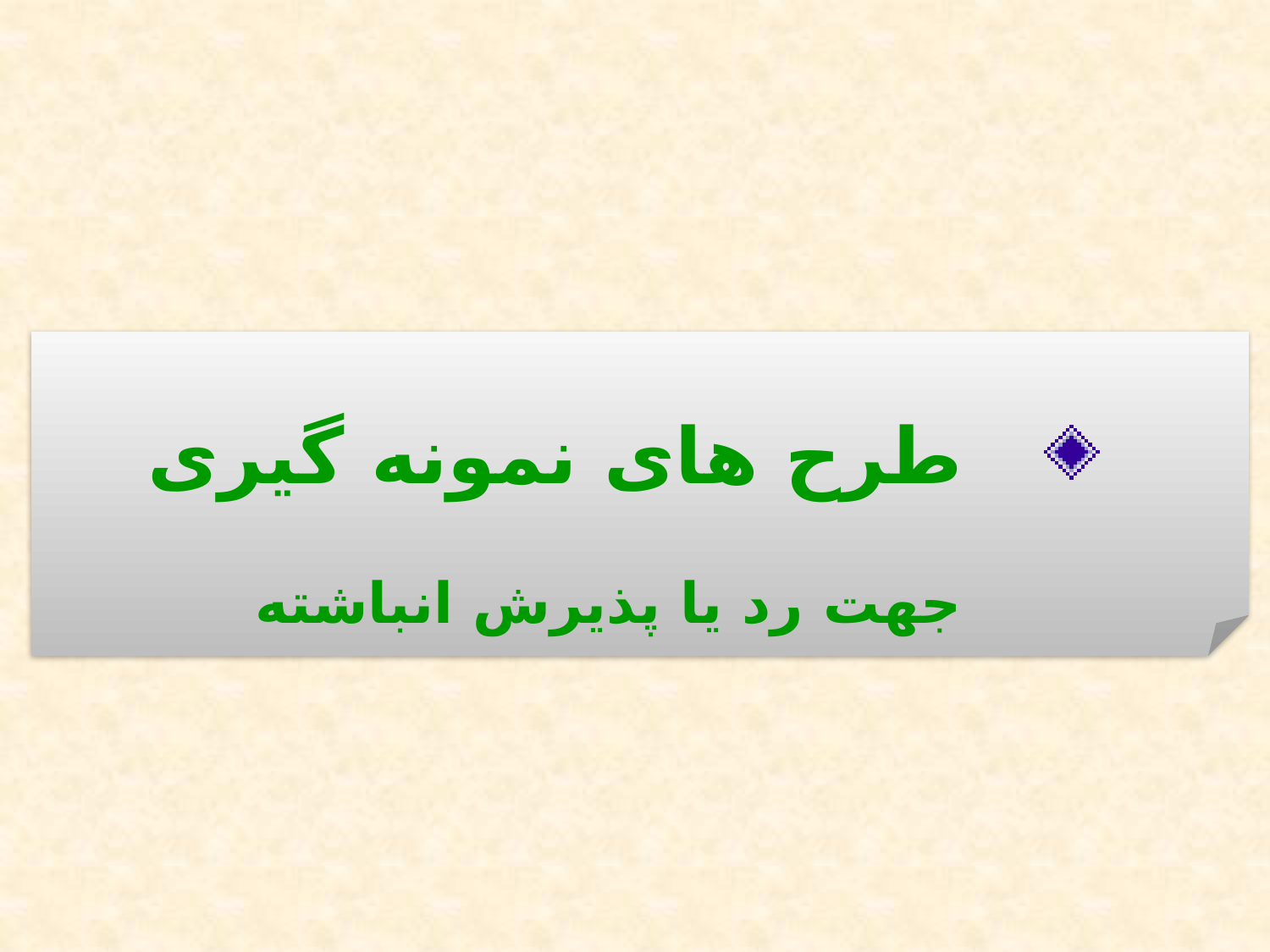

طرح های نمونه گیری
جهت رد یا پذیرش انباشته